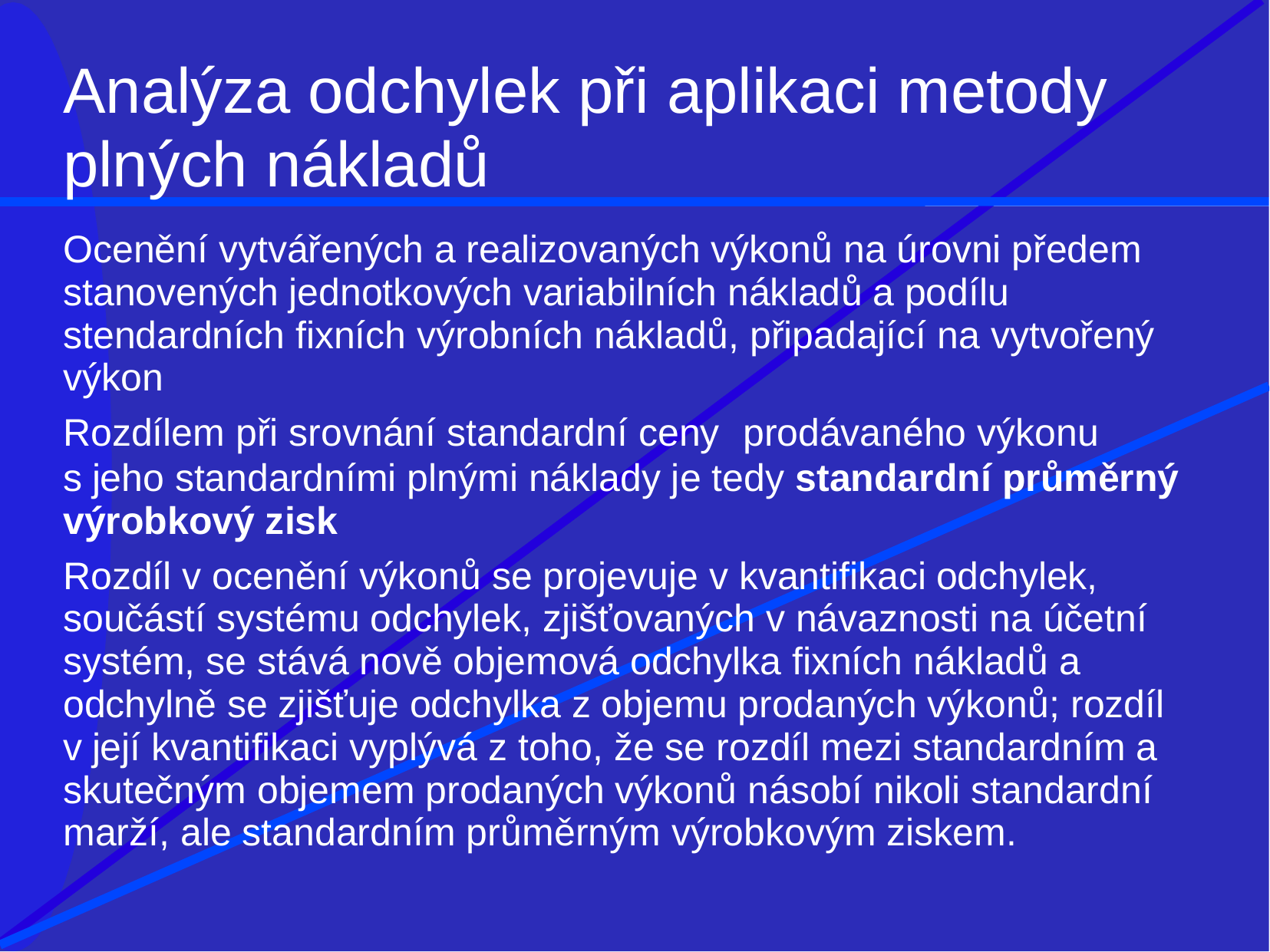

# Analýza odchylek při aplikaci metody
plných nákladů
Ocenění vytvářených a realizovaných výkonů na úrovni předem stanovených jednotkových variabilních nákladů a podílu stendardních fixních výrobních nákladů, připadající na vytvořený výkon
Rozdílem při srovnání standardní ceny	prodávaného výkonu
s jeho standardními plnými náklady je tedy standardní průměrný výrobkový zisk
Rozdíl v ocenění výkonů se projevuje v kvantifikaci odchylek, součástí systému odchylek, zjišťovaných v návaznosti na účetní systém, se stává nově objemová odchylka fixních nákladů a odchylně se zjišťuje odchylka z objemu prodaných výkonů; rozdíl v její kvantifikaci vyplývá z toho, že se rozdíl mezi standardním a skutečným objemem prodaných výkonů násobí nikoli standardní marží, ale standardním průměrným výrobkovým ziskem.